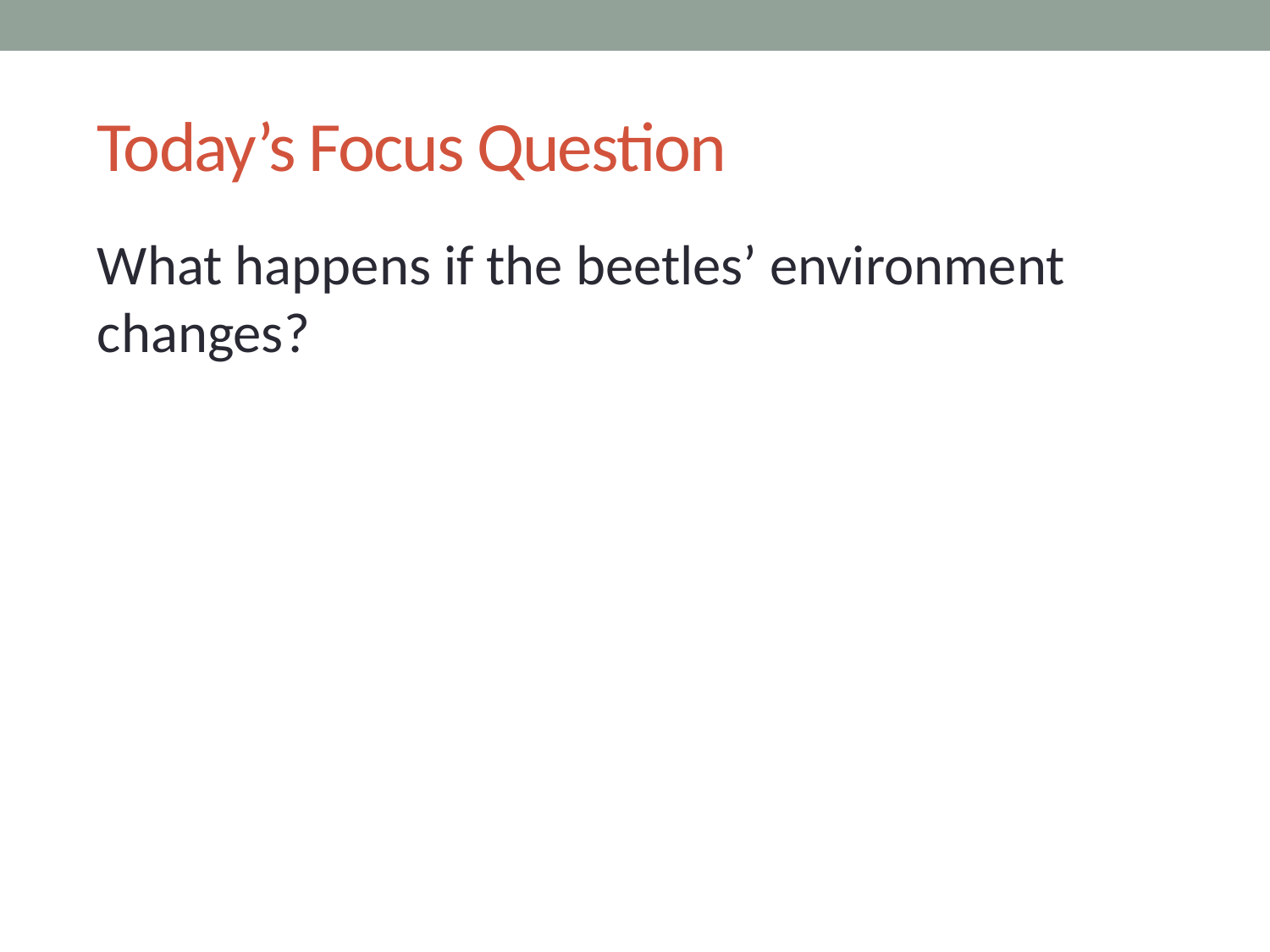

# Today’s Focus Question
What happens if the beetles’ environment changes?